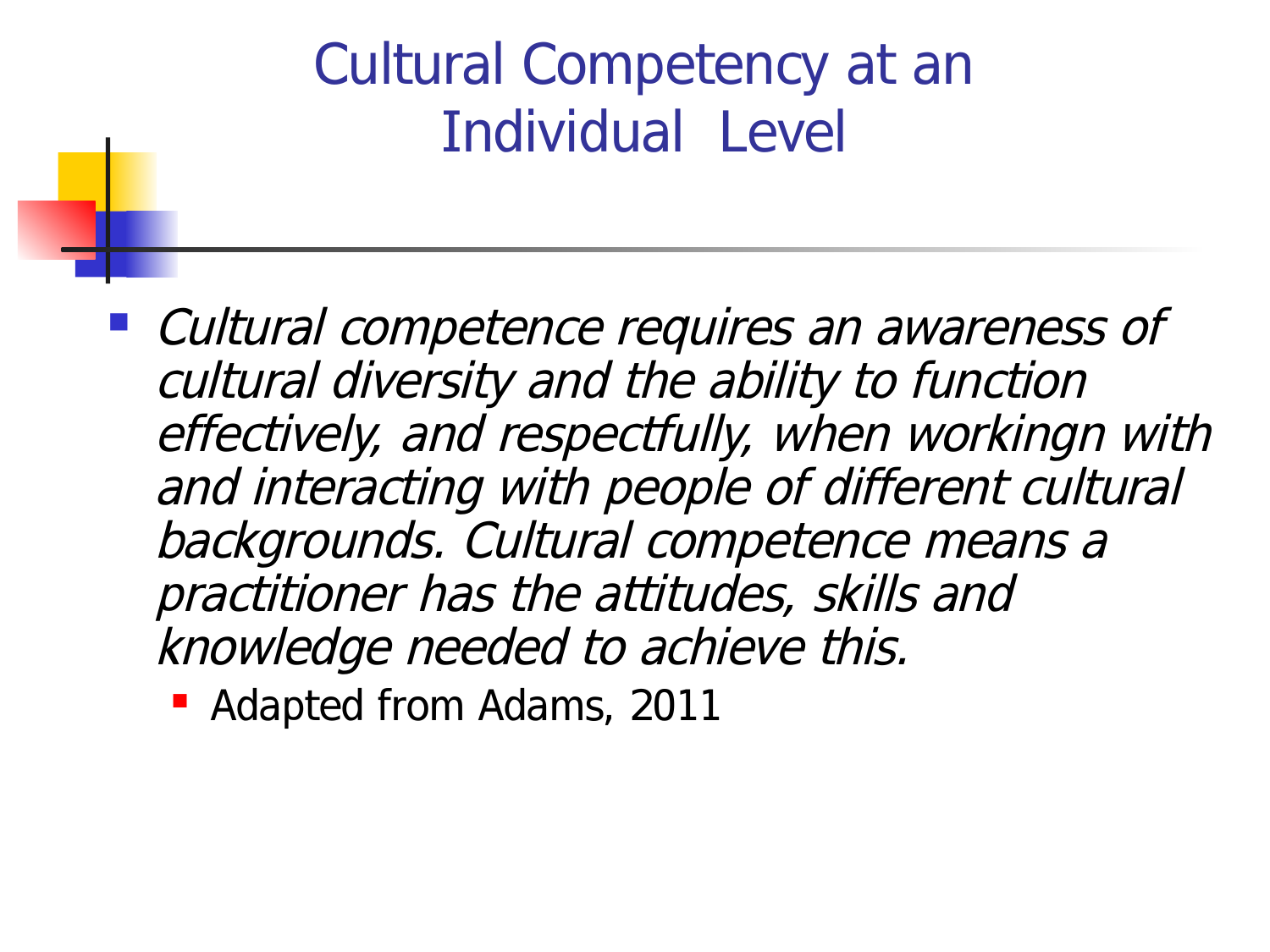

# Cultural Competency at an Individual  Level
Cultural competence requires an awareness of cultural diversity and the ability to function effectively, and respectfully, when workingn with and interacting with people of different cultural backgrounds. Cultural competence means a practitioner has the attitudes, skills and knowledge needed to achieve this.
Adapted from Adams, 2011